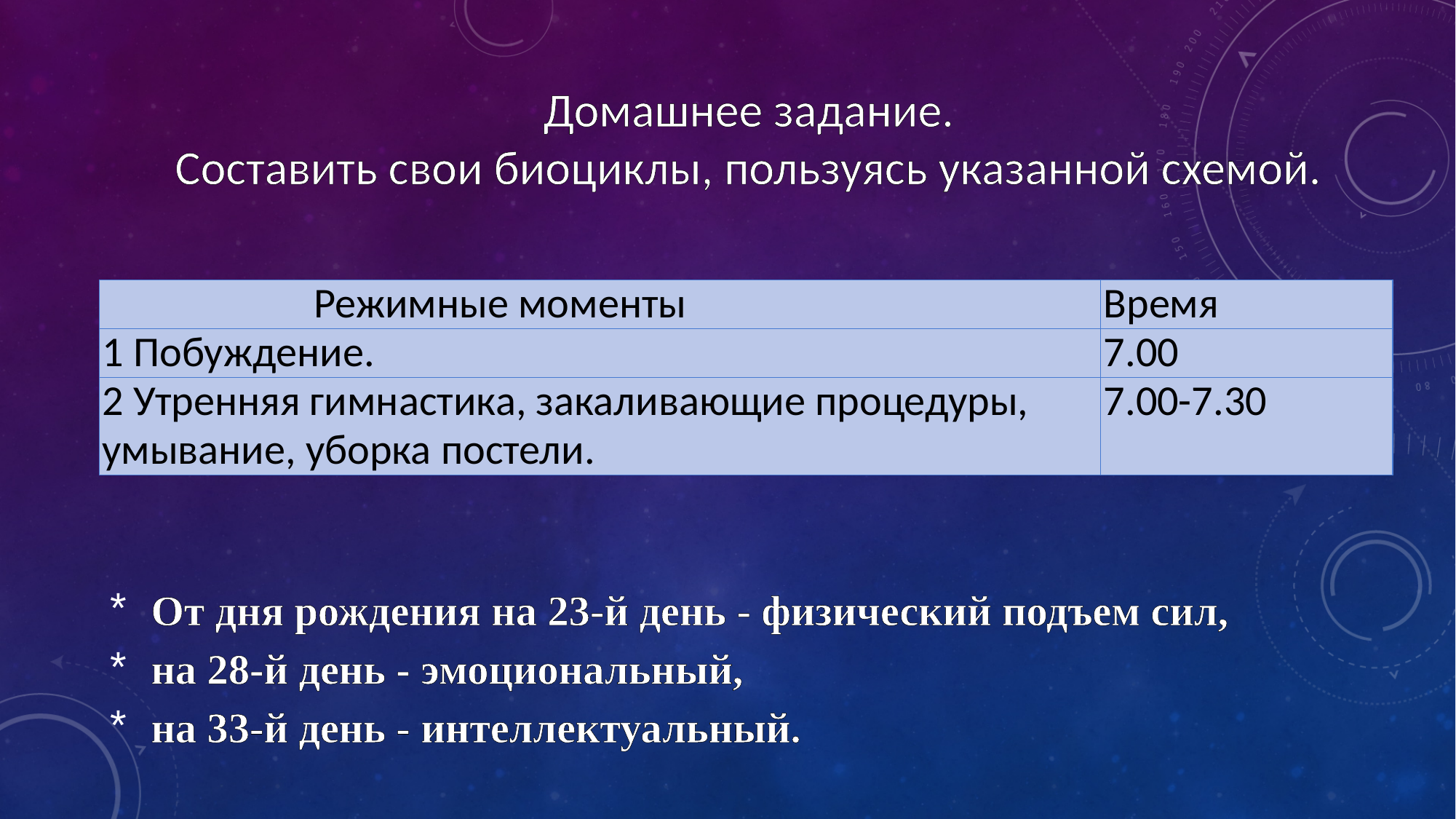

# Домашнее задание. Составить свои биоциклы, пользуясь указанной схемой.
| Режимные моменты | Время |
| --- | --- |
| 1 Побуждение. | 7.00 |
| 2 Утренняя гимнастика, закаливающие процедуры, умывание, уборка постели. | 7.00-7.30 |
От дня рождения на 23-й день - физический подъем сил,
на 28-й день - эмоциональный,
на 33-й день - интеллектуальный.